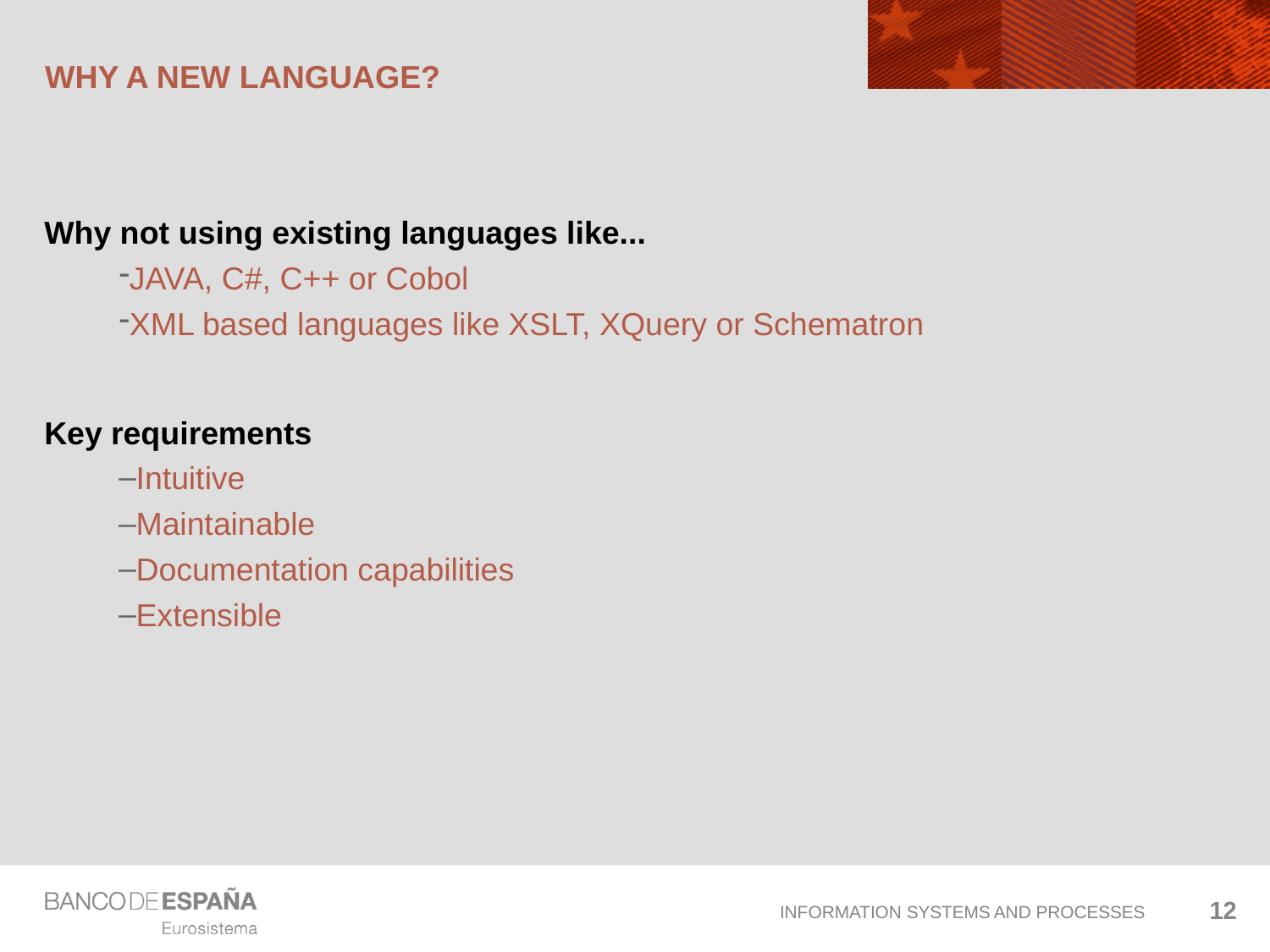

# Why a new language?
Why not using existing languages like...
JAVA, C#, C++ or Cobol
XML based languages like XSLT, XQuery or Schematron

Key requirements
Intuitive
Maintainable
Documentation capabilities
Extensible
12